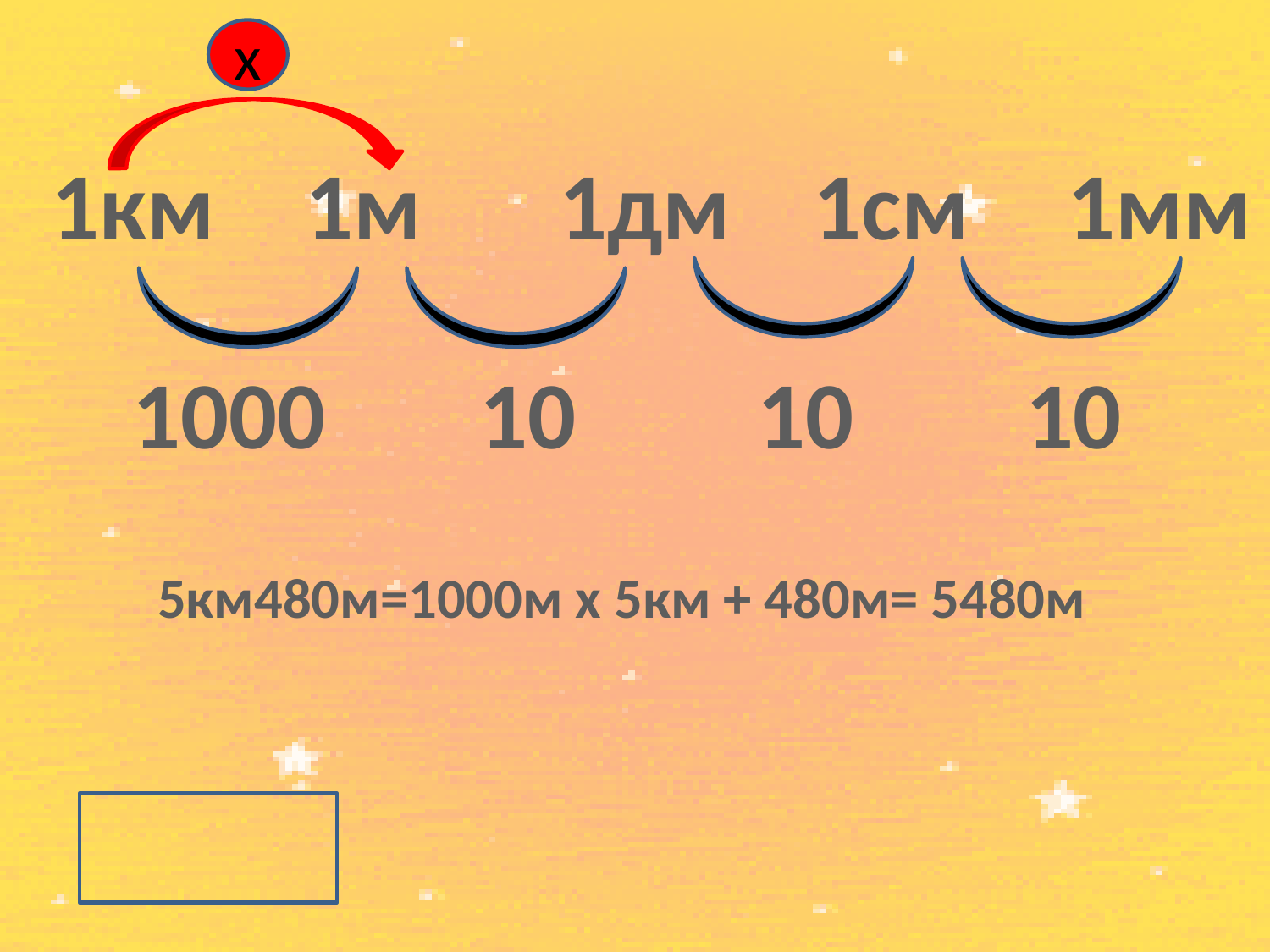

х

1км	1м		1дм	1см	1мм

1000
10
10
10
5км480м=1000м х 5км + 480м= 5480м